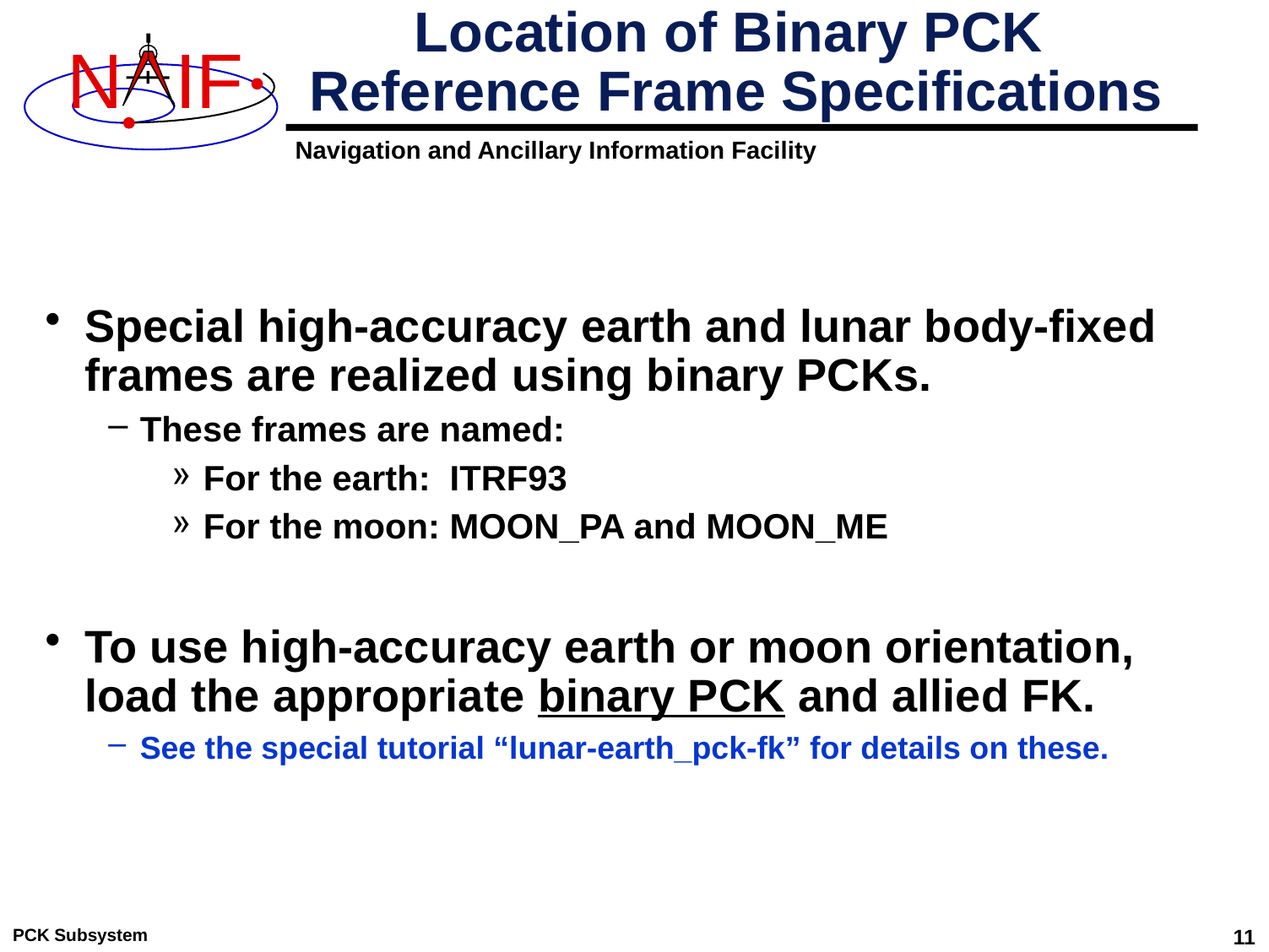

# Location of Binary PCK Reference Frame Specifications
Special high-accuracy earth and lunar body-fixed frames are realized using binary PCKs.
These frames are named:
For the earth:  ITRF93
For the moon: MOON_PA and MOON_ME

To use high-accuracy earth or moon orientation, load the appropriate binary PCK and allied FK.
See the special tutorial “lunar-earth_pck-fk” for details on these.
PCK Subsystem
11